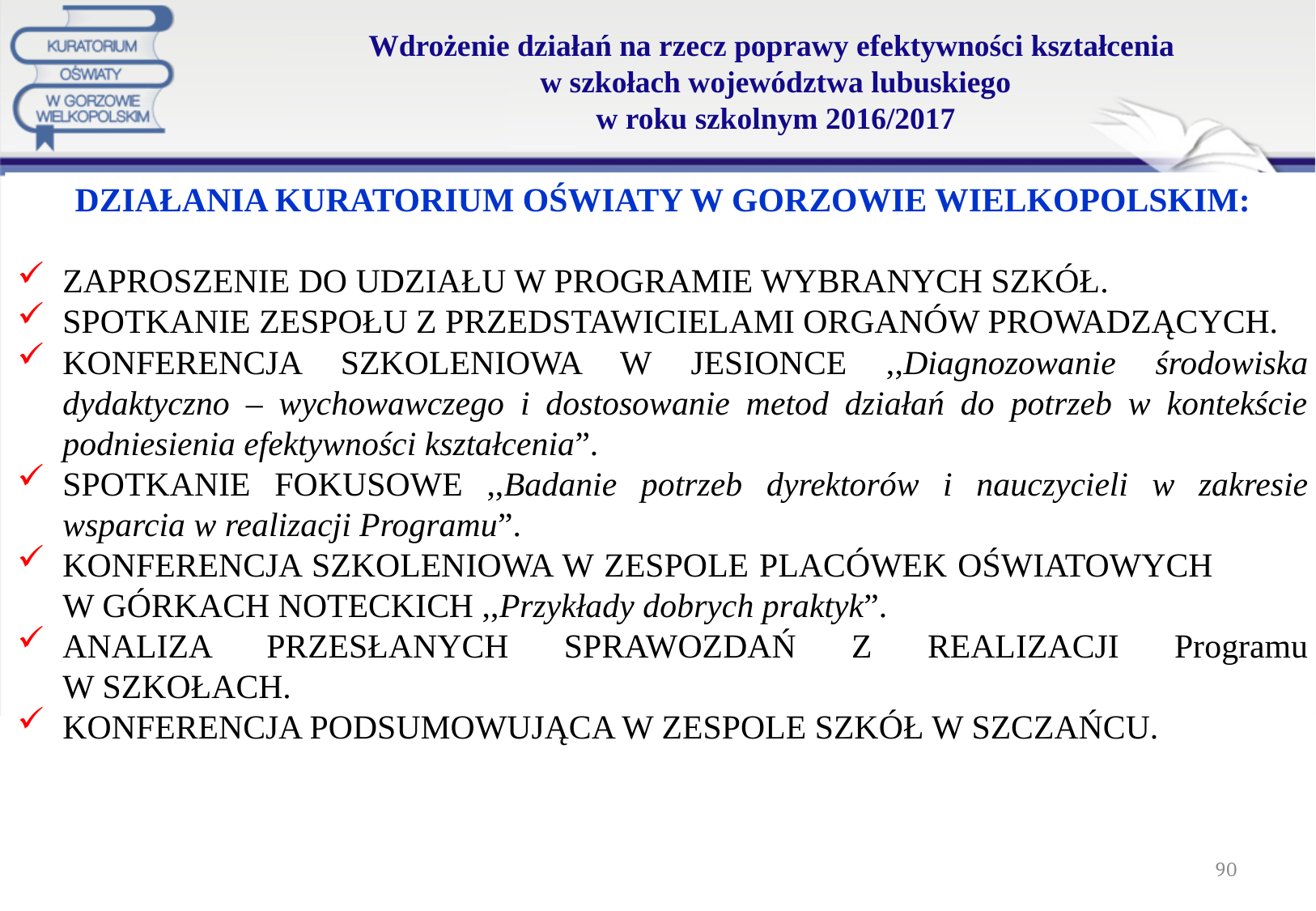

# Wdrożenie działań na rzecz poprawy efektywności kształcenia w szkołach województwa lubuskiego w roku szkolnym 2016/2017
DZIAŁANIA KURATORIUM OŚWIATY W GORZOWIE WIELKOPOLSKIM:

ZAPROSZENIE DO UDZIAŁU W PROGRAMIE WYBRANYCH SZKÓŁ.
SPOTKANIE ZESPOŁU Z PRZEDSTAWICIELAMI ORGANÓW PROWADZĄCYCH.
KONFERENCJA SZKOLENIOWA W JESIONCE ,,Diagnozowanie środowiska dydaktyczno – wychowawczego i dostosowanie metod działań do potrzeb w kontekście podniesienia efektywności kształcenia”.
SPOTKANIE FOKUSOWE ,,Badanie potrzeb dyrektorów i nauczycieli w zakresie wsparcia w realizacji Programu”.
KONFERENCJA SZKOLENIOWA W ZESPOLE PLACÓWEK OŚWIATOWYCH          W GÓRKACH NOTECKICH ,,Przykłady dobrych praktyk”.
ANALIZA PRZESŁANYCH SPRAWOZDAŃ Z REALIZACJI Programu
W SZKOŁACH.
KONFERENCJA PODSUMOWUJĄCA W ZESPOLE SZKÓŁ W SZCZAŃCU.

90